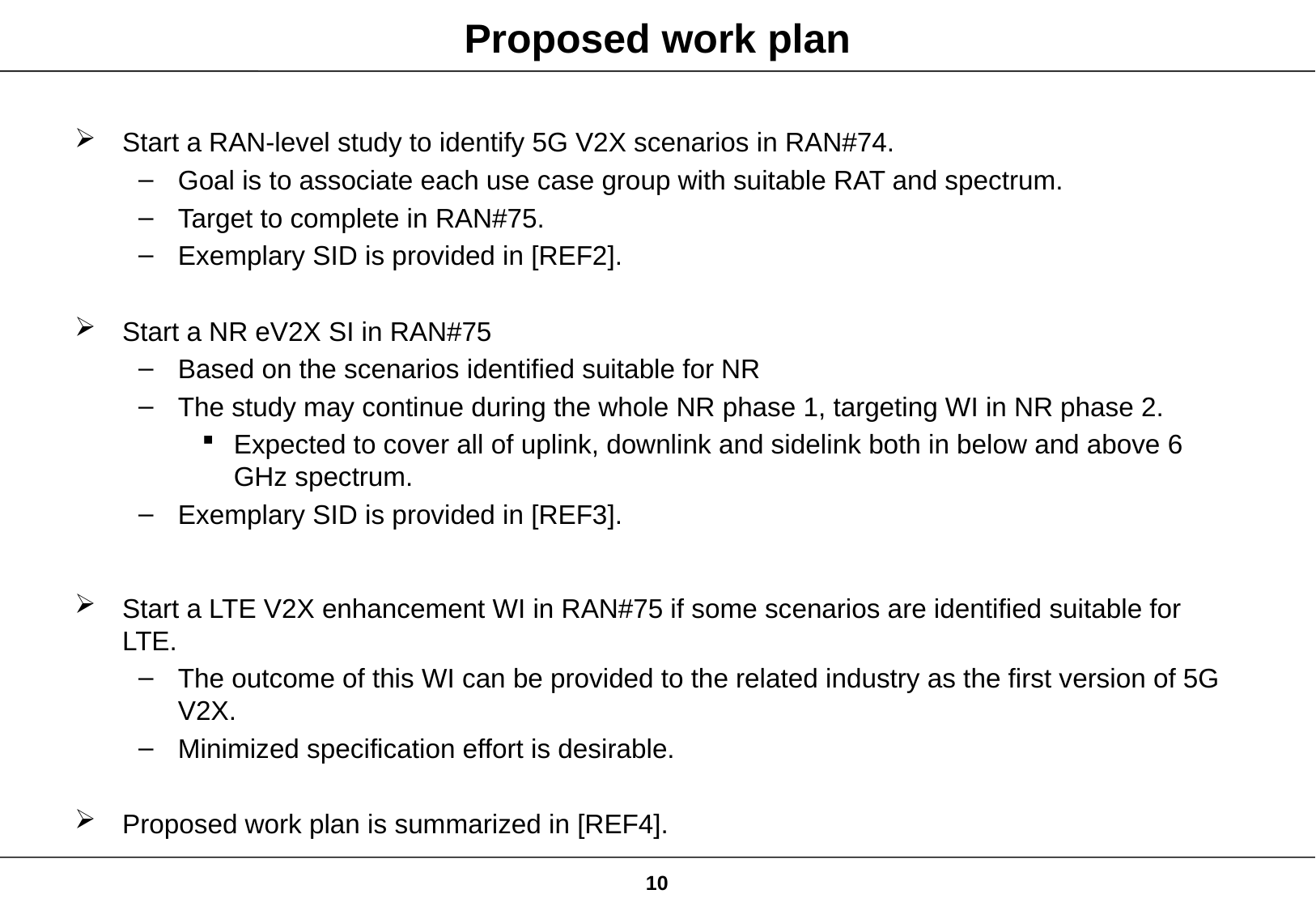

# Proposed work plan
Start a RAN-level study to identify 5G V2X scenarios in RAN#74.
Goal is to associate each use case group with suitable RAT and spectrum.
Target to complete in RAN#75.
Exemplary SID is provided in [REF2].

Start a NR eV2X SI in RAN#75
Based on the scenarios identified suitable for NR
The study may continue during the whole NR phase 1, targeting WI in NR phase 2.
Expected to cover all of uplink, downlink and sidelink both in below and above 6 GHz spectrum.
Exemplary SID is provided in [REF3].

Start a LTE V2X enhancement WI in RAN#75 if some scenarios are identified suitable for LTE.
The outcome of this WI can be provided to the related industry as the first version of 5G V2X.
Minimized specification effort is desirable.

Proposed work plan is summarized in [REF4].
10